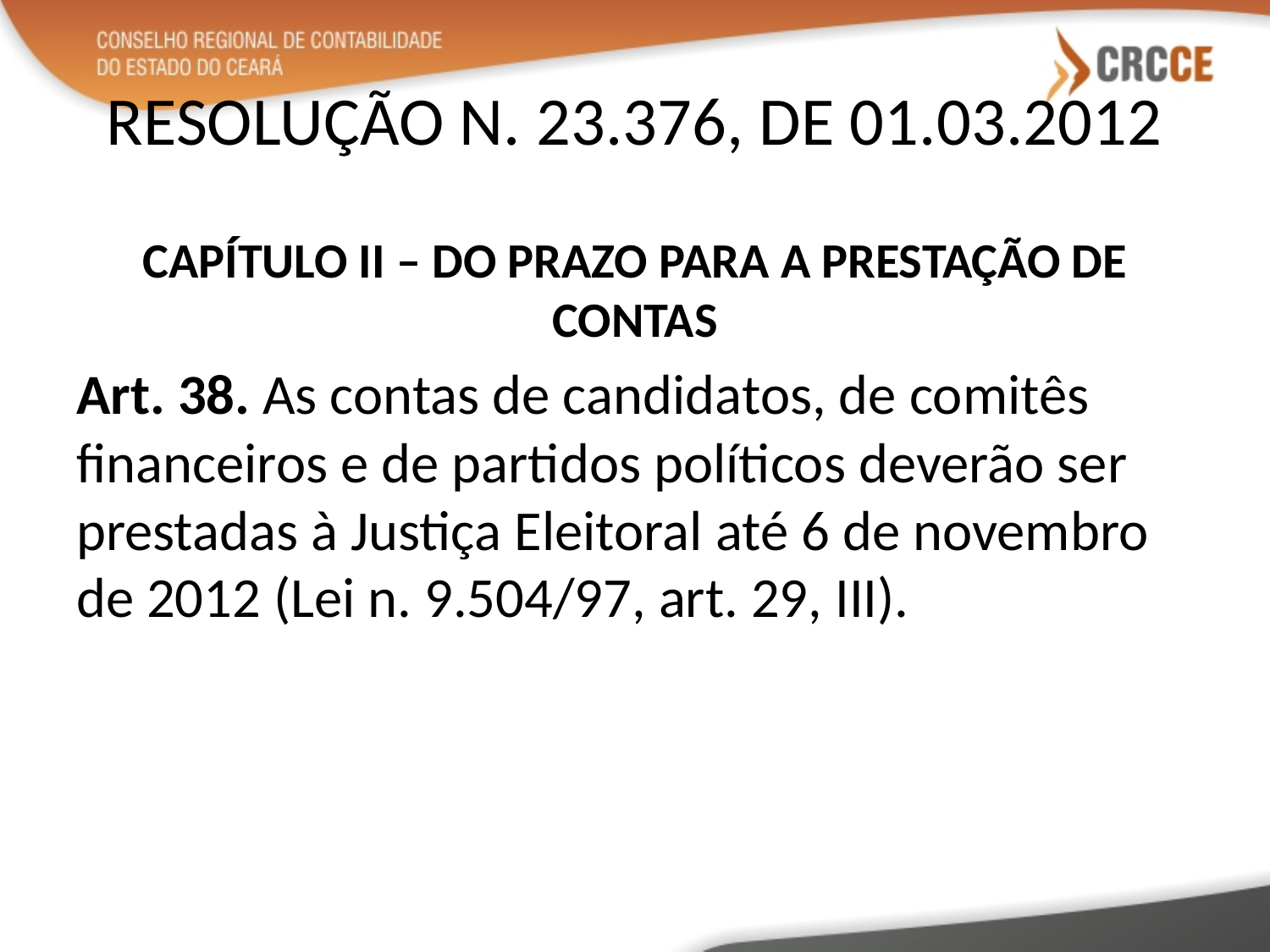

# RESOLUÇÃO N. 23.376, DE 01.03.2012
CAPÍTULO II – DO PRAZO PARA A PRESTAÇÃO DE CONTAS
Art. 38. As contas de candidatos, de comitês financeiros e de partidos políticos deverão ser prestadas à Justiça Eleitoral até 6 de novembro de 2012 (Lei n. 9.504/97, art. 29, III).